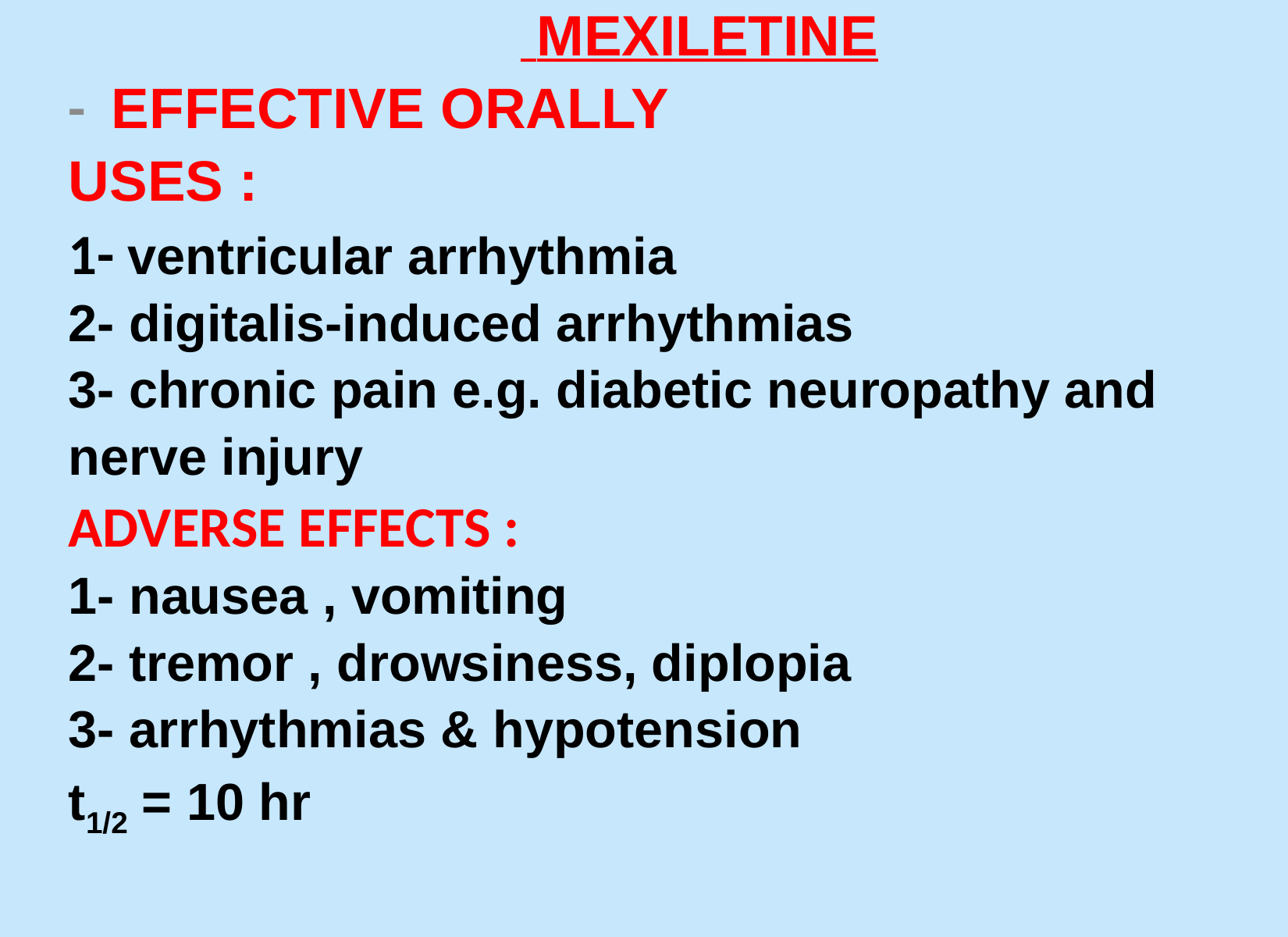

MEXILETINE
-  EFFECTIVE ORALLY
USES :
1- ventricular arrhythmia
2- digitalis-induced arrhythmias
3- chronic pain e.g. diabetic neuropathy and
nerve injury
ADVERSE EFFECTS :
1- nausea , vomiting
2- tremor , drowsiness, diplopia
3- arrhythmias & hypotension
t1/2 = 10 hr
#